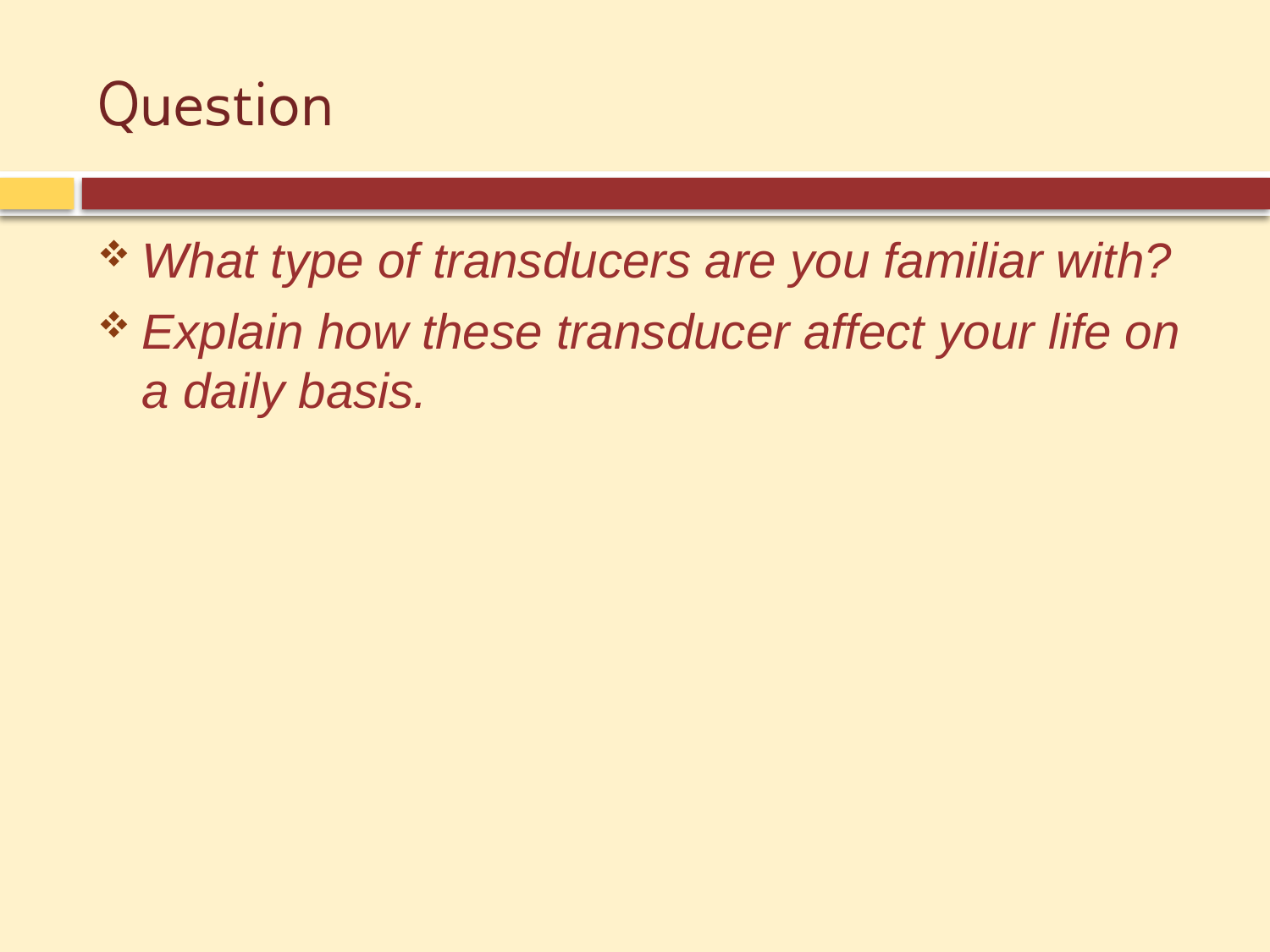

# Question
What type of transducers are you familiar with?
Explain how these transducer affect your life on a daily basis.